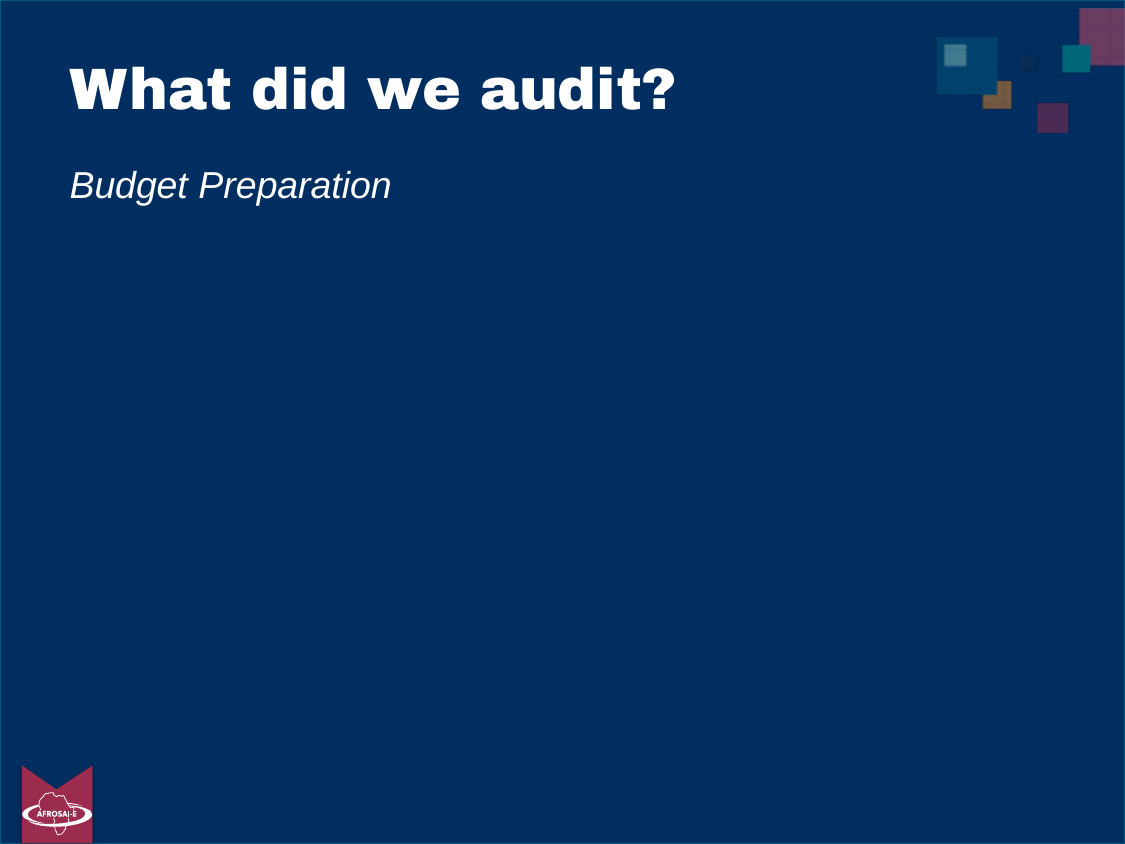

# What did we audit?
Budget Preparation